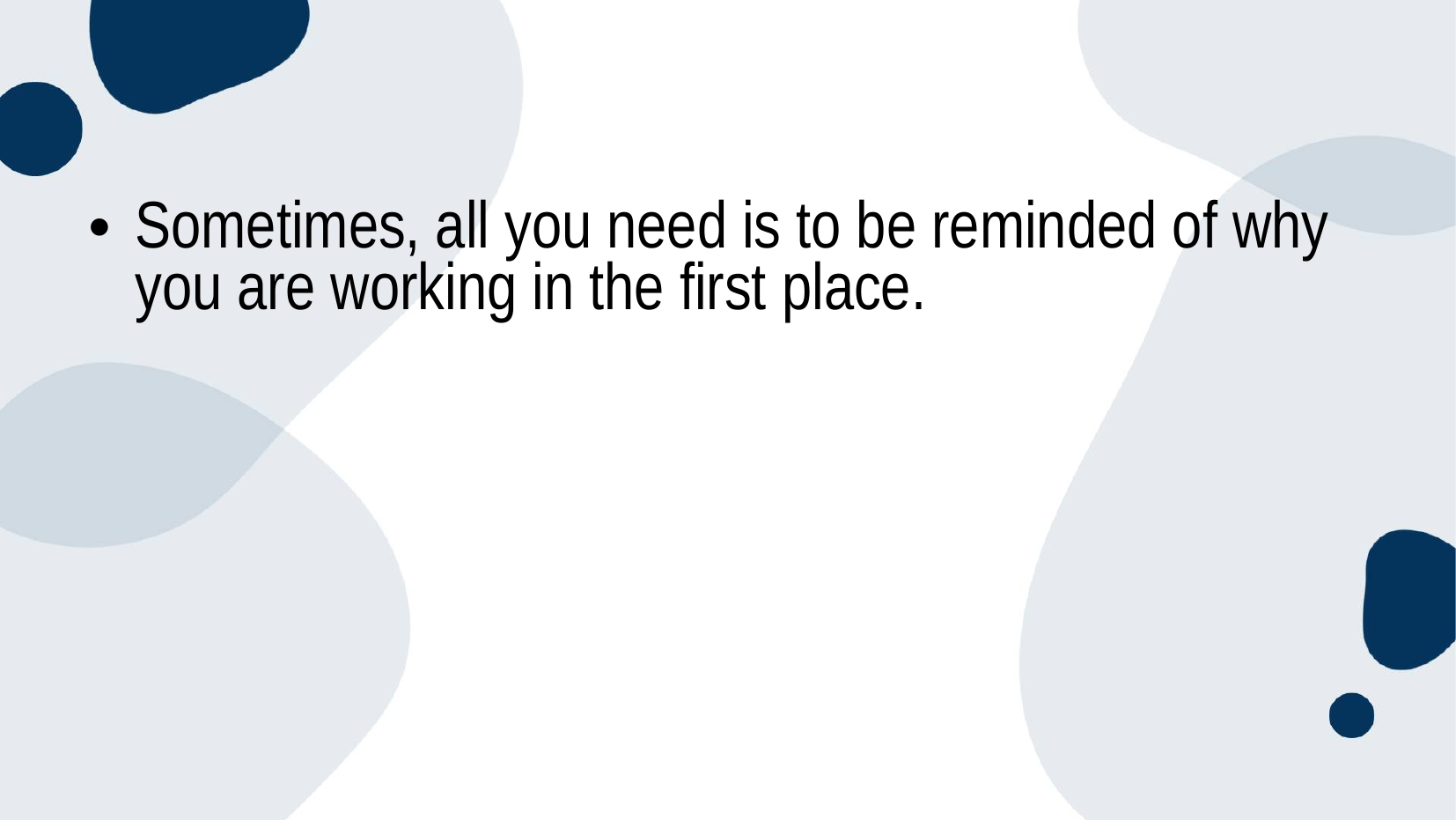

Sometimes, all you need is to be reminded of why you are working in the first place.